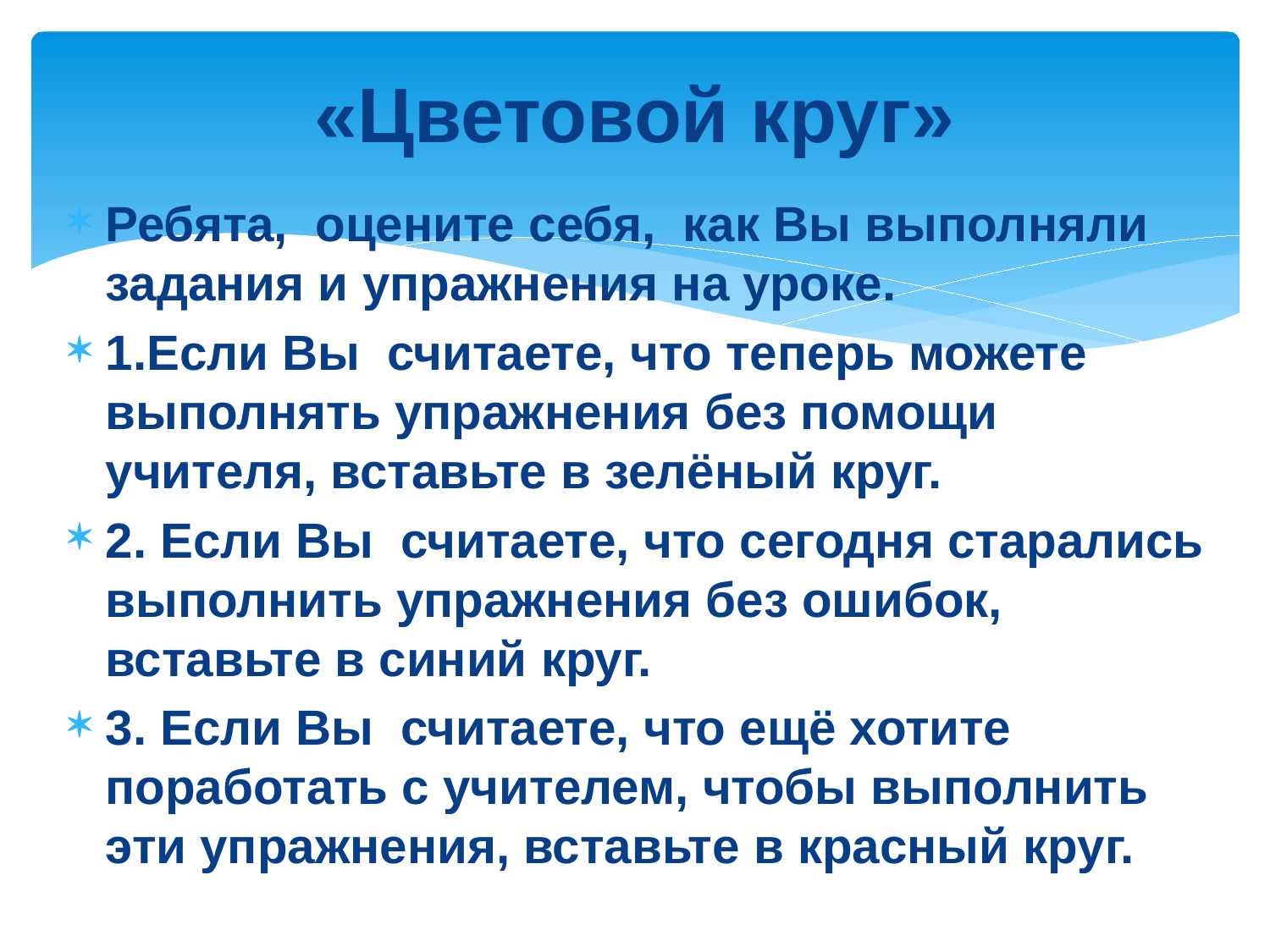

# «Цветовой круг»
Ребята,  оцените себя,  как Вы выполняли задания и упражнения на уроке.
1.Если Вы  считаете, что теперь можете выполнять упражнения без помощи учителя, вставьте в зелёный круг.
2. Если Вы  считаете, что сегодня старались выполнить упражнения без ошибок, вставьте в синий круг.
3. Если Вы  считаете, что ещё хотите  поработать с учителем, чтобы выполнить эти упражнения, вставьте в красный круг.